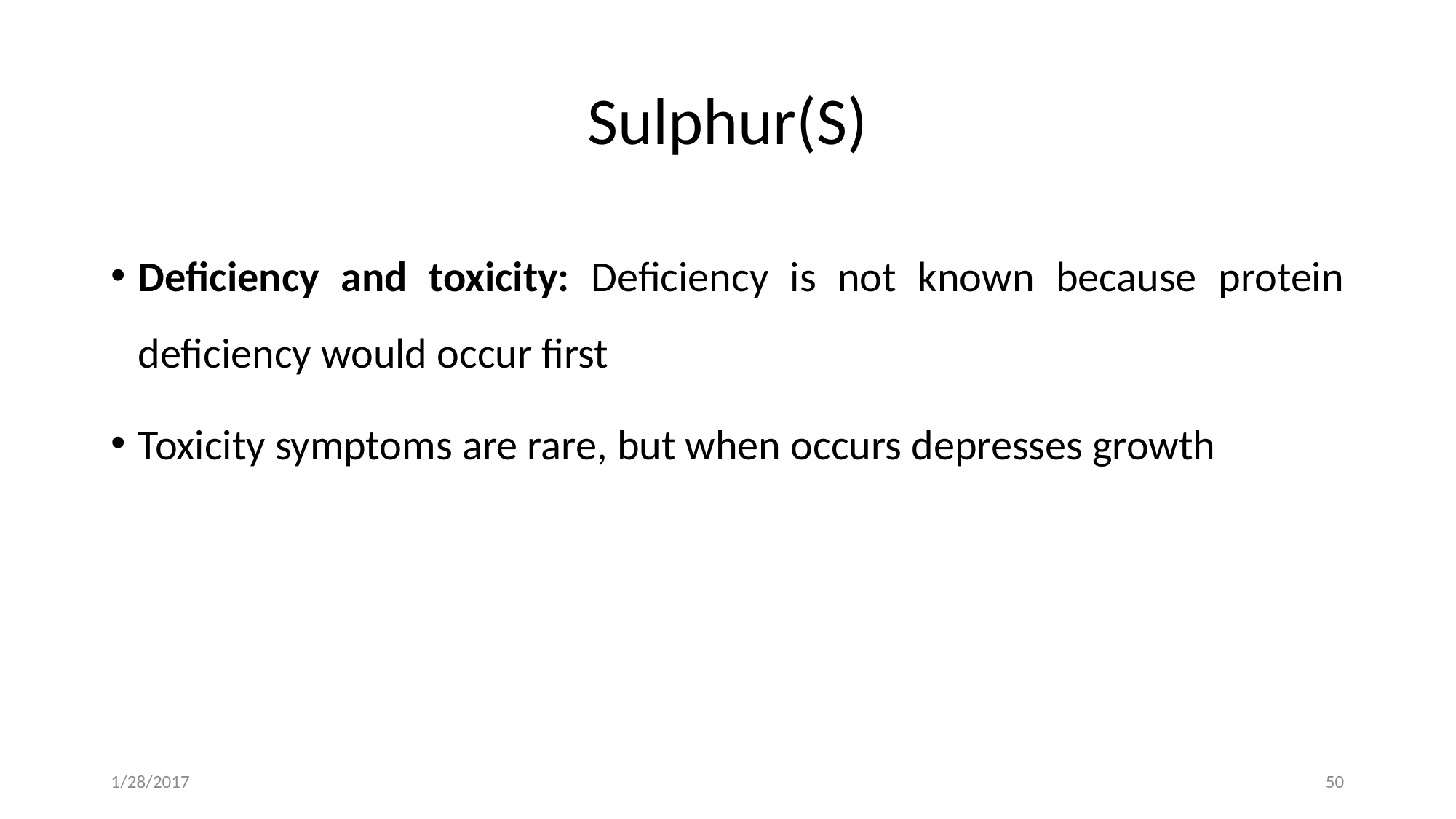

# Sulphur(S)
Deficiency and toxicity: Deficiency is not known because protein deficiency would occur first
Toxicity symptoms are rare, but when occurs depresses growth

1/28/2017
50